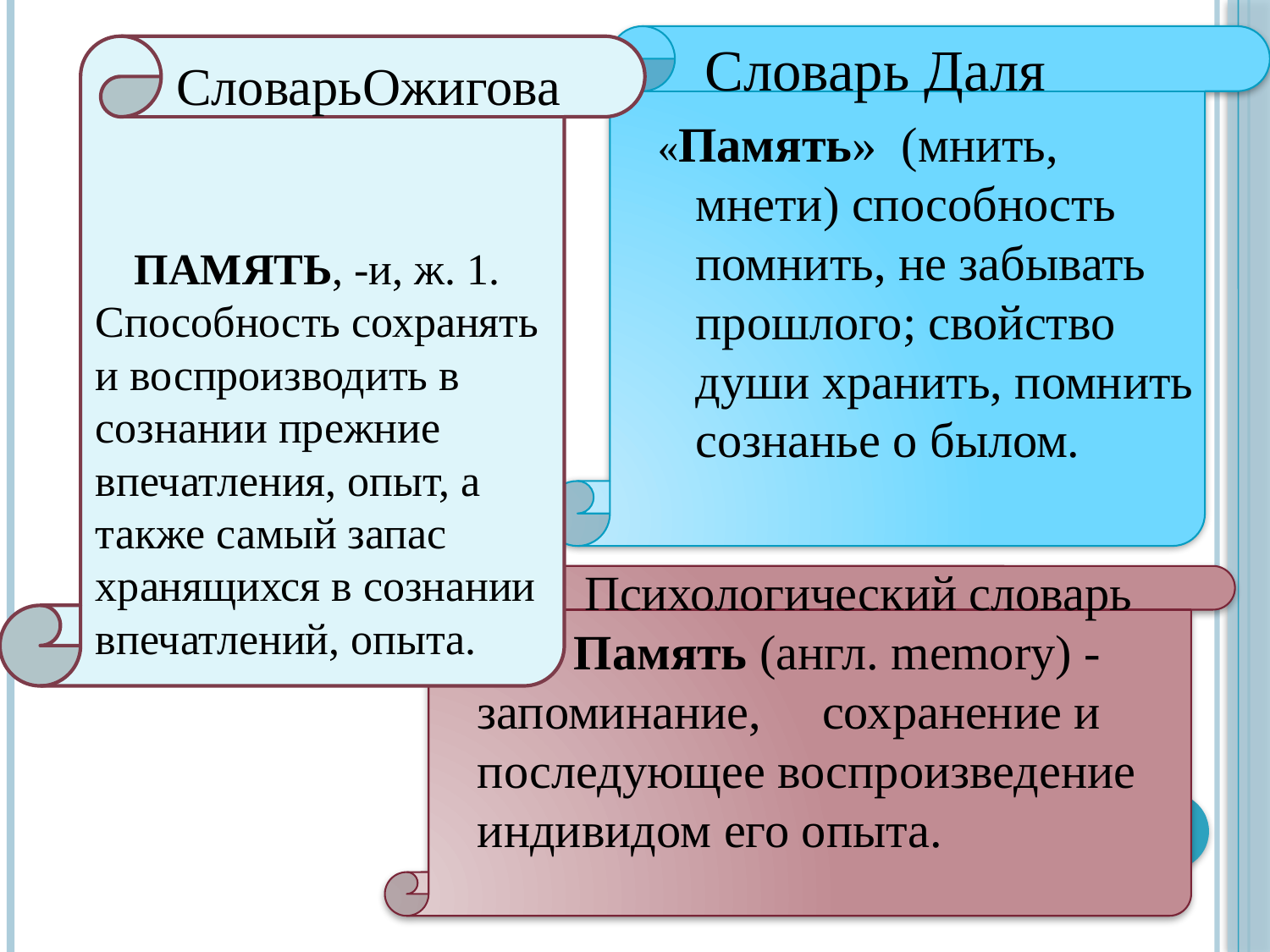

#

    Словарь Даля
«Память»  (мнить, мнети) способность помнить, не забывать прошлого; свойство души хранить, помнить сознанье о былом.

           СловарьОжигова

       ПАМЯТЬ, -и, ж. 1. Способность сохранять и воспроизводить в сознании прежние впечатления, опыт, а также самый запас хранящихся в сознании впечатлений, опыта.
            Психологический словарь
            Память (англ. memory) - запоминание,     сохранение и последующее воспроизведение индивидом его опыта.